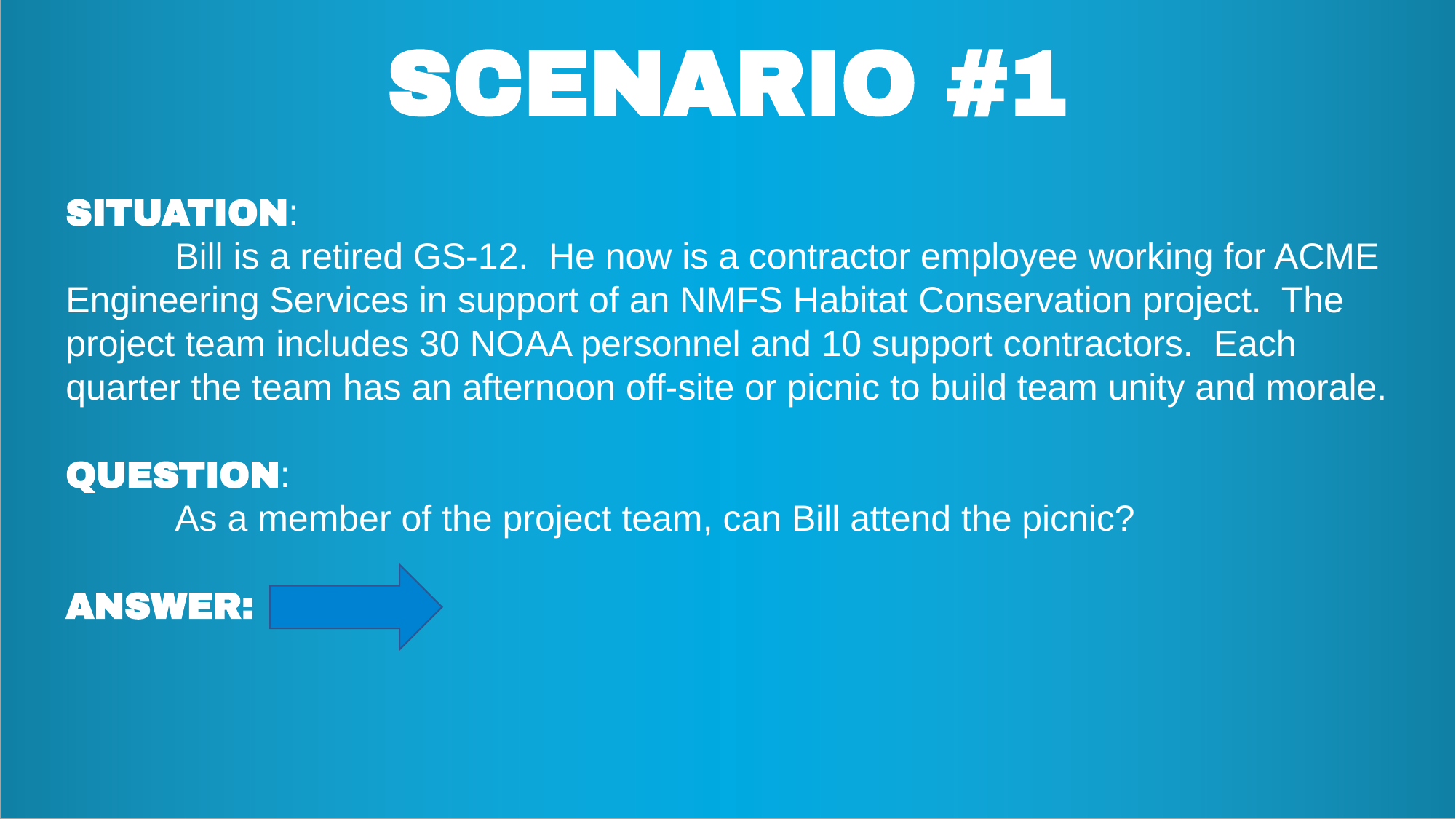

SCENARIO #1
SITUATION:
	Bill is a retired GS-12.  He now is a contractor employee working for ACME Engineering Services in support of an NMFS Habitat Conservation project.  The project team includes 30 NOAA personnel and 10 support contractors.  Each quarter the team has an afternoon off-site or picnic to build team unity and morale.
QUESTION:
	As a member of the project team, can Bill attend the picnic?
ANSWER: